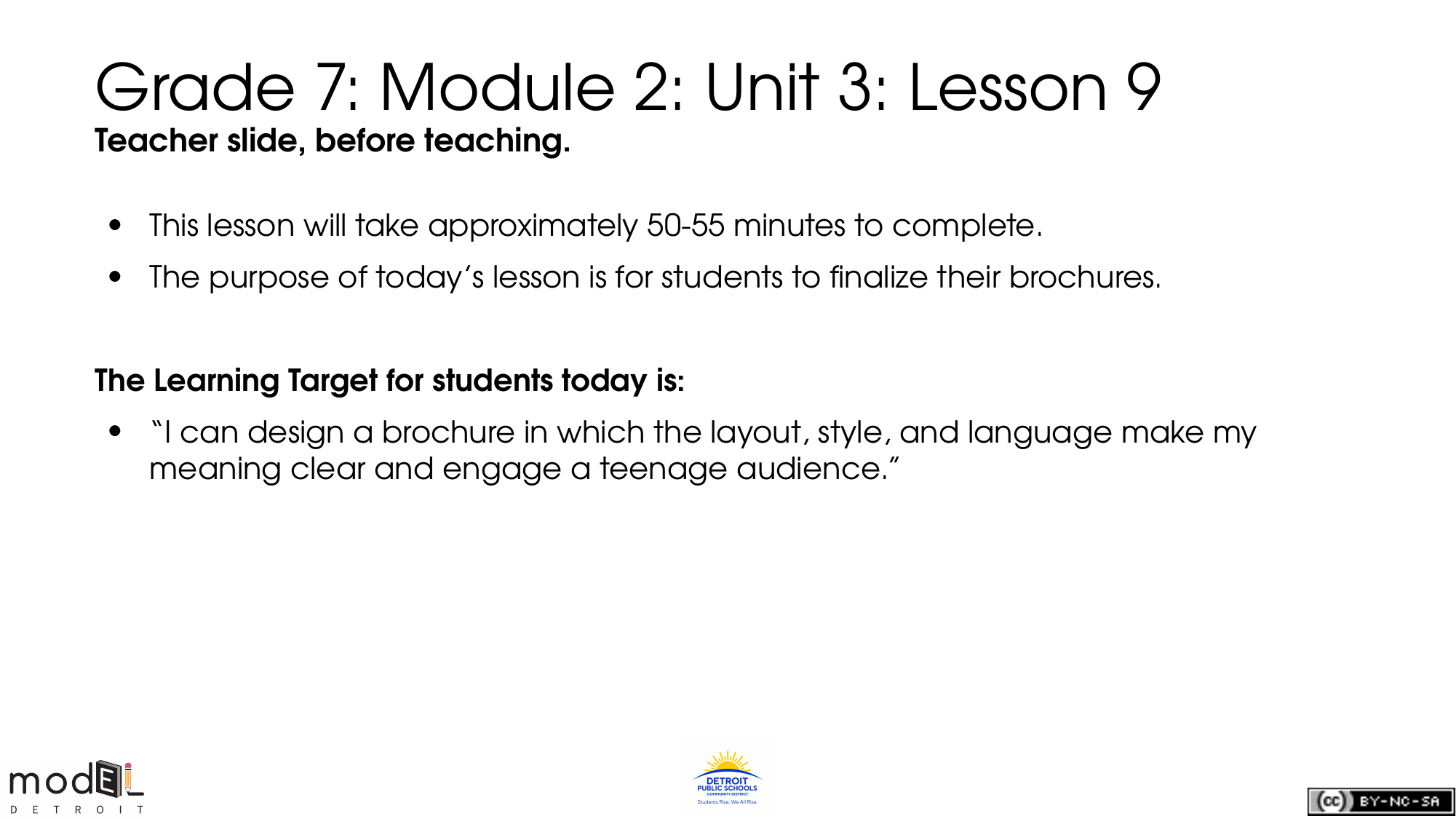

# Grade 7: Module 2: Unit 3: Lesson 9
Teacher slide, before teaching.
This lesson will take approximately 50-55 minutes to complete.
The purpose of today’s lesson is for students to finalize their brochures.

The Learning Target for students today is:
“I can design a brochure in which the layout, style, and language make my meaning clear and engage a teenage audience.”